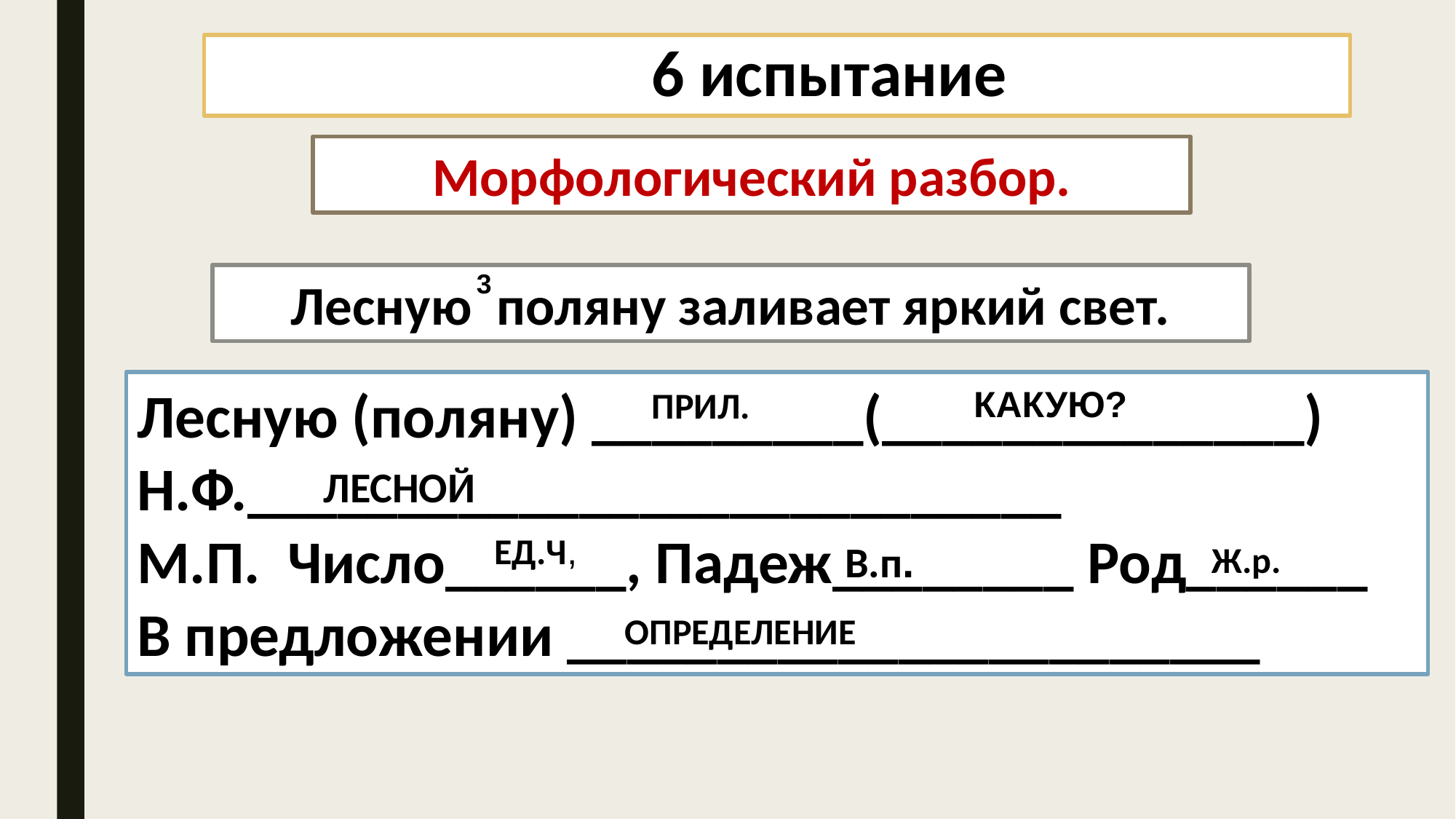

# 6 испытание
Морфологический разбор.
3
Лесную  поляну заливает яркий свет.
Лесную (поляну) _________(______________)
Н.Ф.___________________________
М.П.  Число______, Падеж________ Род______
В предложении _______________________
КАКУЮ?
ПРИЛ.
ЛЕСНОЙ
ЕД.Ч,
В.п.
Ж.р.
ОПРЕДЕЛЕНИЕ